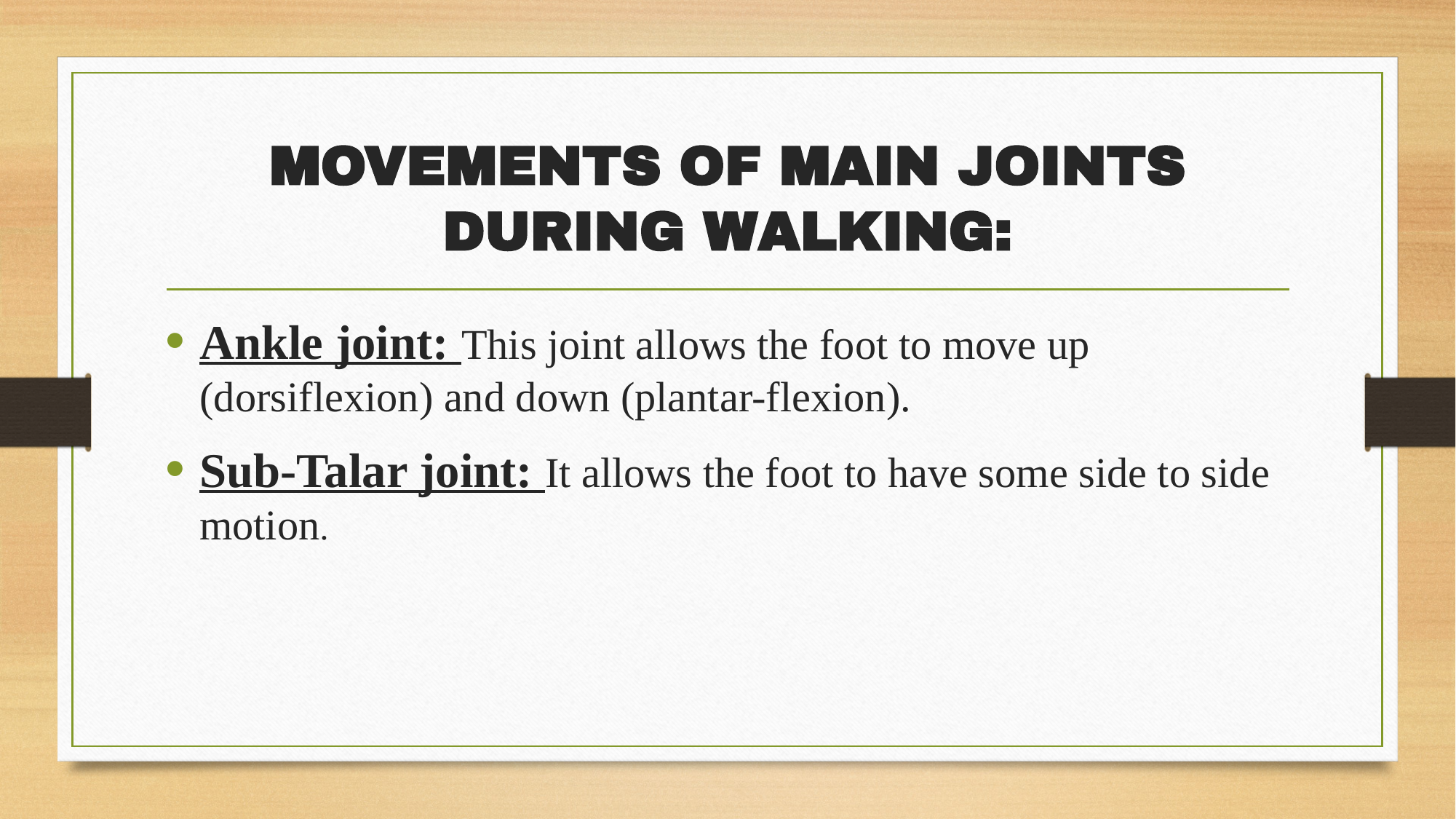

# MOVEMENTS OF MAIN JOINTS DURING WALKING:
Ankle joint: This joint allows the foot to move up (dorsiflexion) and down (plantar-flexion).
Sub-Talar joint: It allows the foot to have some side to side motion.